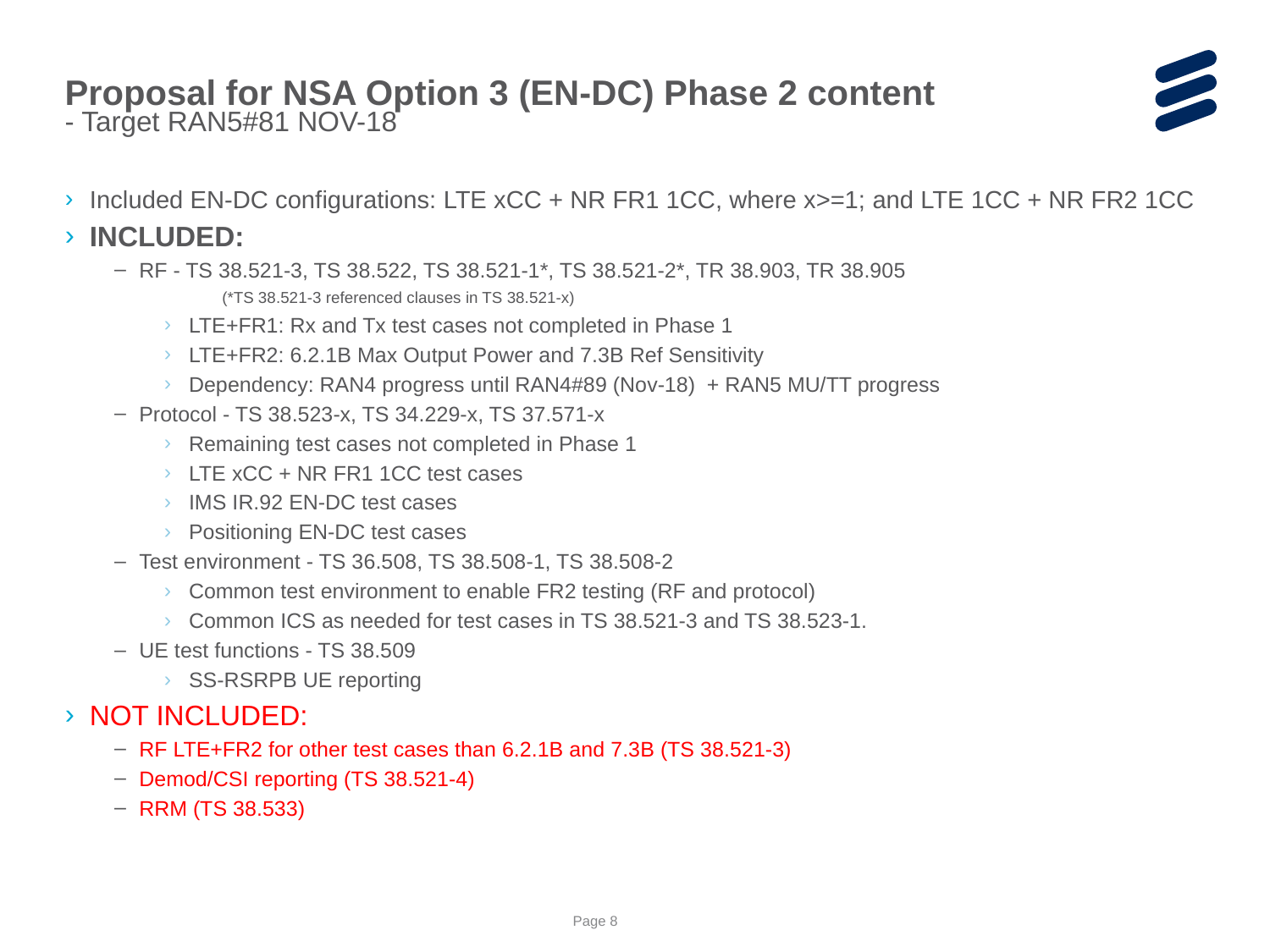

Proposal for NSA Option 3 (EN-DC) Phase 2 content
- Target RAN5#81 NOV-18
Included EN-DC configurations: LTE xCC + NR FR1 1CC, where x>=1; and LTE 1CC + NR FR2 1CC
INCLUDED:
RF - TS 38.521-3, TS 38.522, TS 38.521-1*, TS 38.521-2*, TR 38.903, TR 38.905
              (*TS 38.521-3 referenced clauses in TS 38.521-x)
LTE+FR1: Rx and Tx test cases not completed in Phase 1
LTE+FR2: 6.2.1B Max Output Power and 7.3B Ref Sensitivity
Dependency: RAN4 progress until RAN4#89 (Nov-18)  + RAN5 MU/TT progress
Protocol - TS 38.523-x, TS 34.229-x, TS 37.571-x
Remaining test cases not completed in Phase 1
LTE xCC + NR FR1 1CC test cases
IMS IR.92 EN-DC test cases
Positioning EN-DC test cases
Test environment - TS 36.508, TS 38.508-1, TS 38.508-2
Common test environment to enable FR2 testing (RF and protocol)
Common ICS as needed for test cases in TS 38.521-3 and TS 38.523-1.
UE test functions - TS 38.509
SS-RSRPB UE reporting
NOT INCLUDED:
RF LTE+FR2 for other test cases than 6.2.1B and 7.3B (TS 38.521-3)
Demod/CSI reporting (TS 38.521-4)
RRM (TS 38.533)